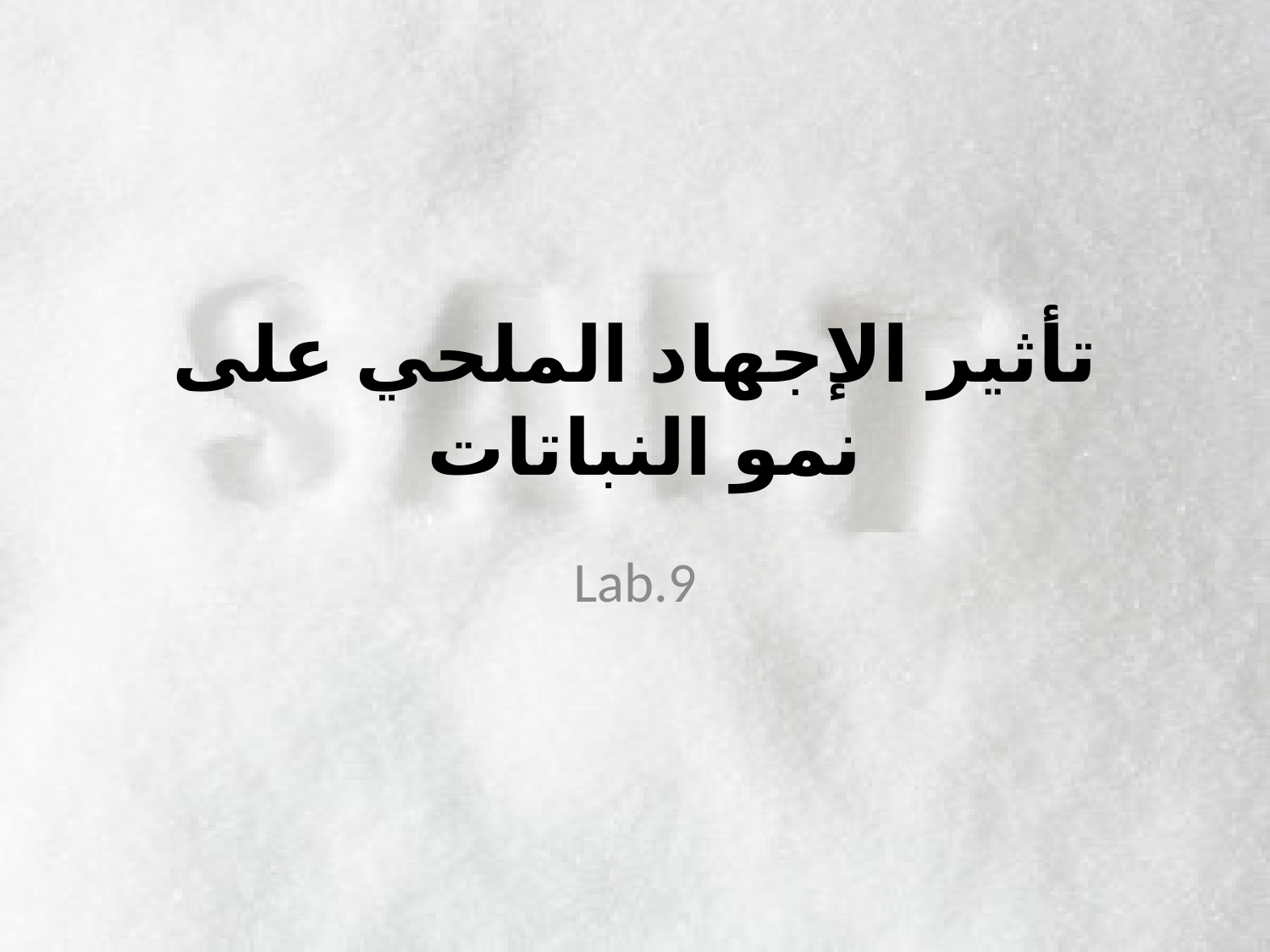

# تأثير الإجهاد الملحي على نمو النباتات
Lab.9